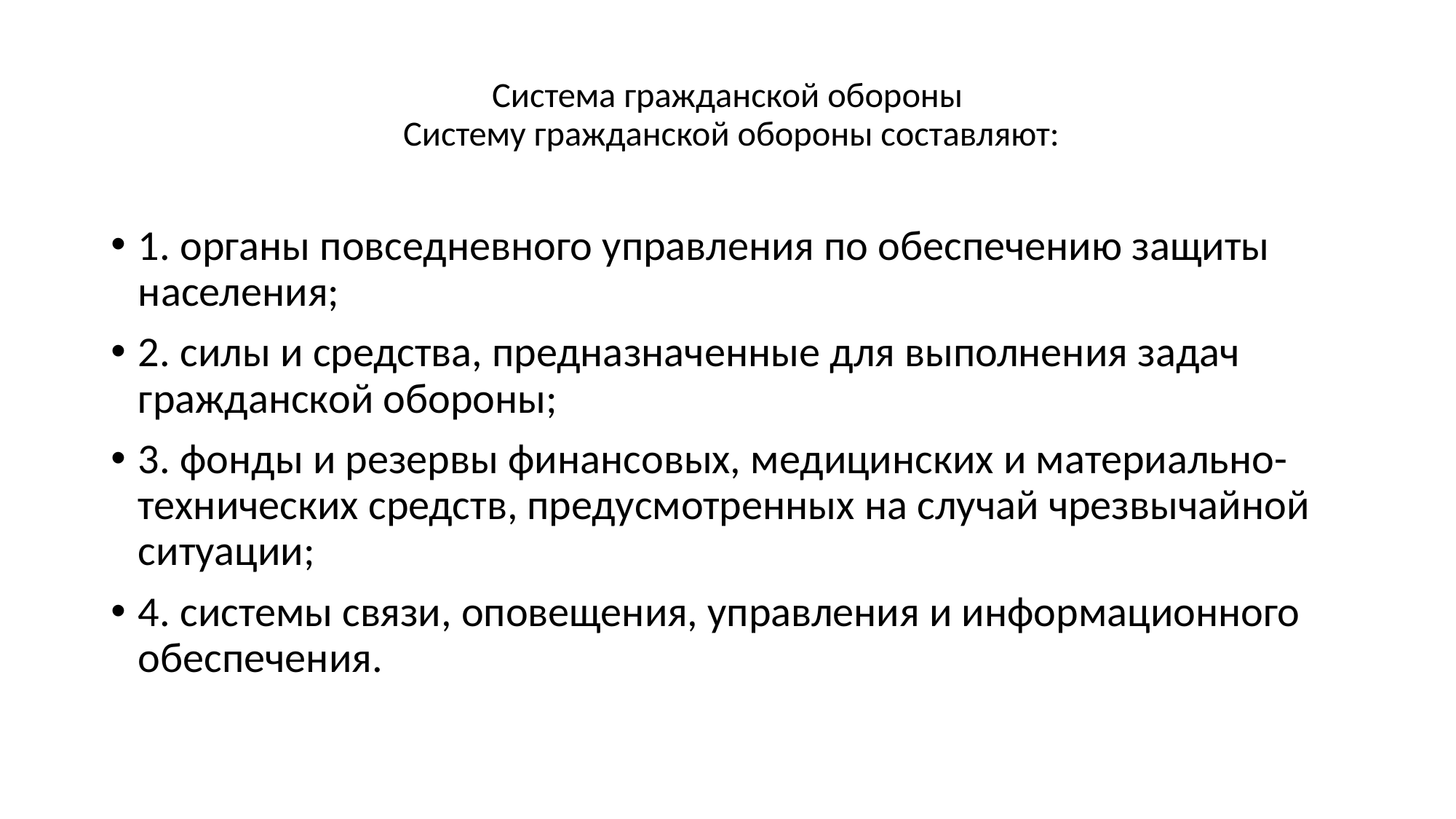

# Система гражданской обороны  Систему гражданской обороны составляют:
1. органы повседневного управления по обеспечению защиты населения;
2. силы и средства, предназначенные для выполнения задач гражданской обороны;
3. фонды и резервы финансовых, медицинских и материально-технических средств, предусмотренных на случай чрезвычайной ситуации;
4. системы связи, оповещения, управления и информационного обеспечения.